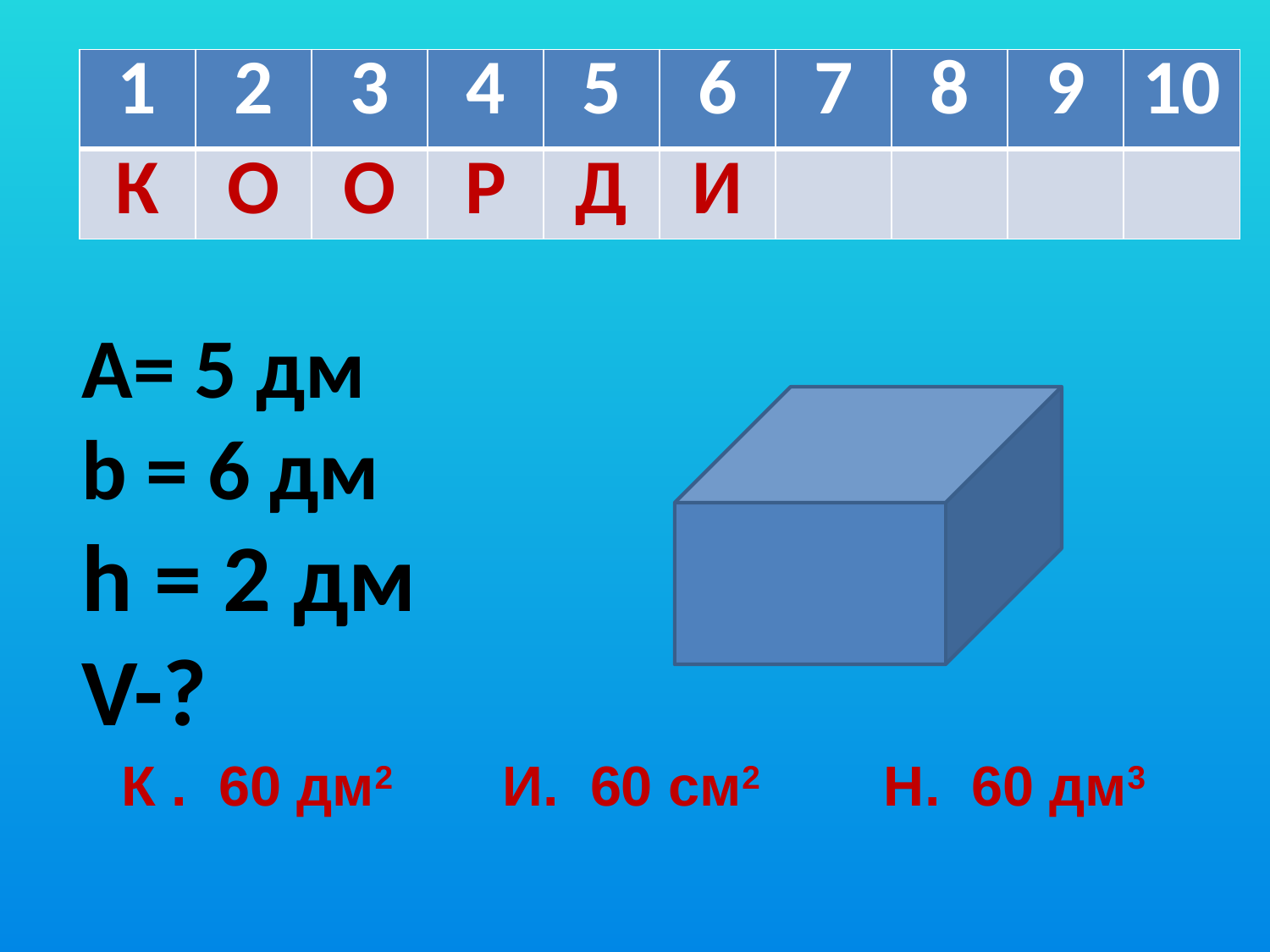

| 1 | 2 | 3 | 4 | 5 | 6 | 7 | 8 | 9 | 10 |
| --- | --- | --- | --- | --- | --- | --- | --- | --- | --- |
| К | О | О | Р | Д | И |  |  |  |  |
A= 5 дм
b = 6 дм
h = 2 дм
V-?

К .  60 дм2	И.  60 см2	Н.  60 дм3